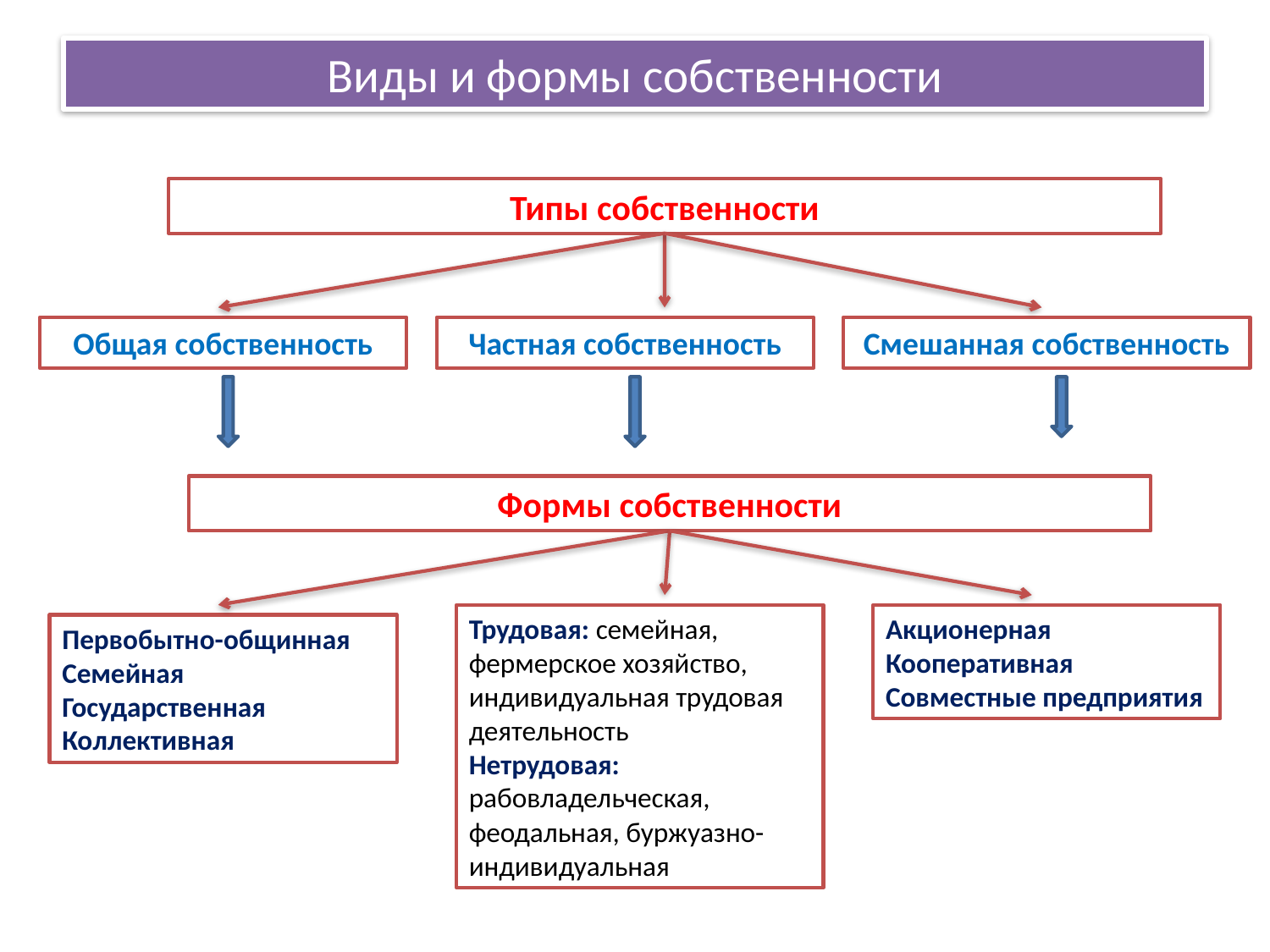

# Виды и формы собственности
Типы собственности
Общая собственность
Частная собственность
Смешанная собственность

Формы собственности
Трудовая: семейная, фермерское хозяйство, индивидуальная трудовая деятельность
Нетрудовая: рабовладельческая, феодальная, буржуазно-индивидуальная
Акционерная
Кооперативная
Совместные предприятия
Первобытно-общинная
Семейная
Государственная
Коллективная